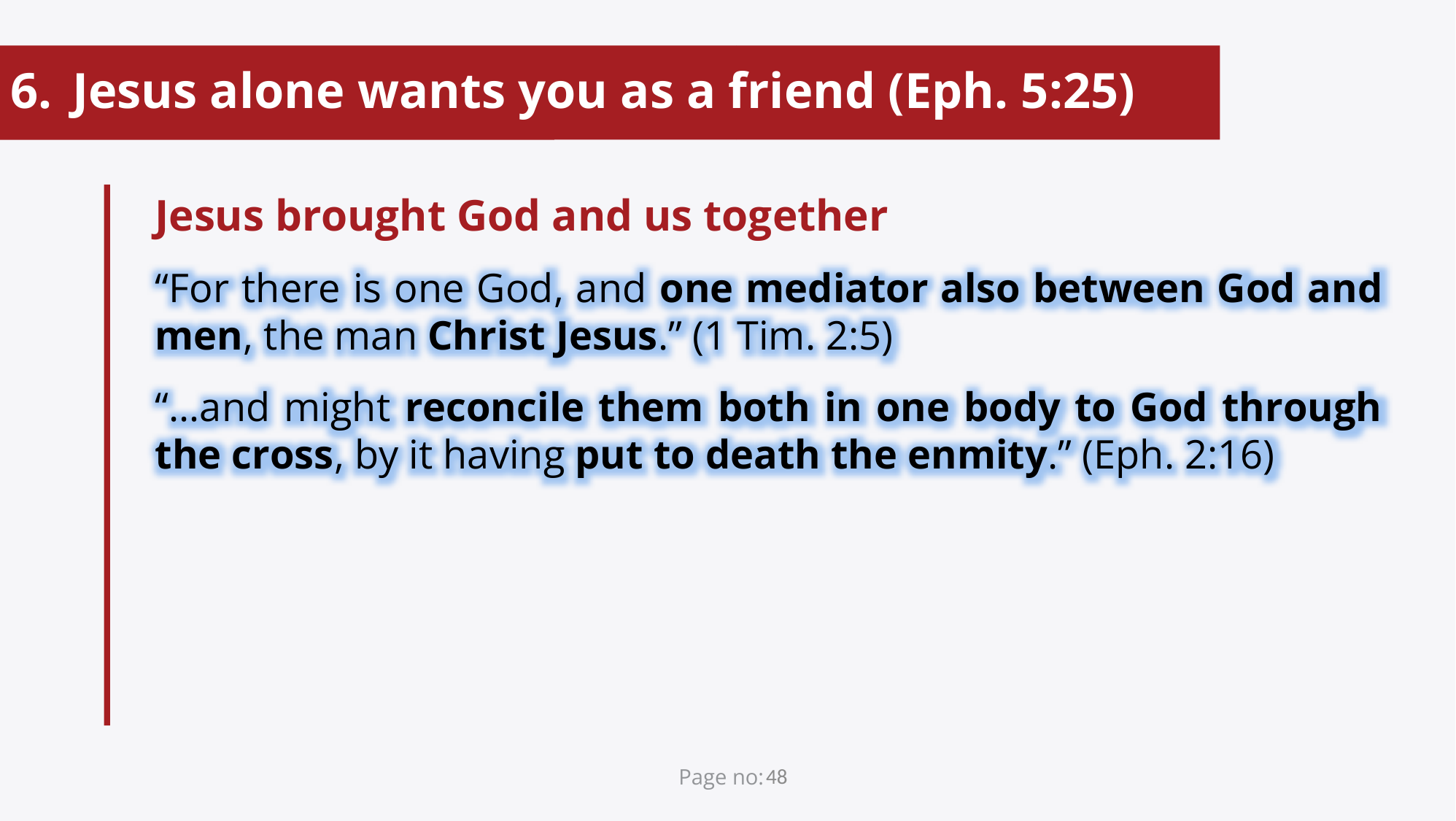

Jesus alone wants you as a friend (Eph. 5:25)

Jesus brought God and us together
“For there is one God, and one mediator also between God and men, the man Christ Jesus.” (1 Tim. 2:5)
“…and might reconcile them both in one body to God through the cross, by it having put to death the enmity.” (Eph. 2:16)